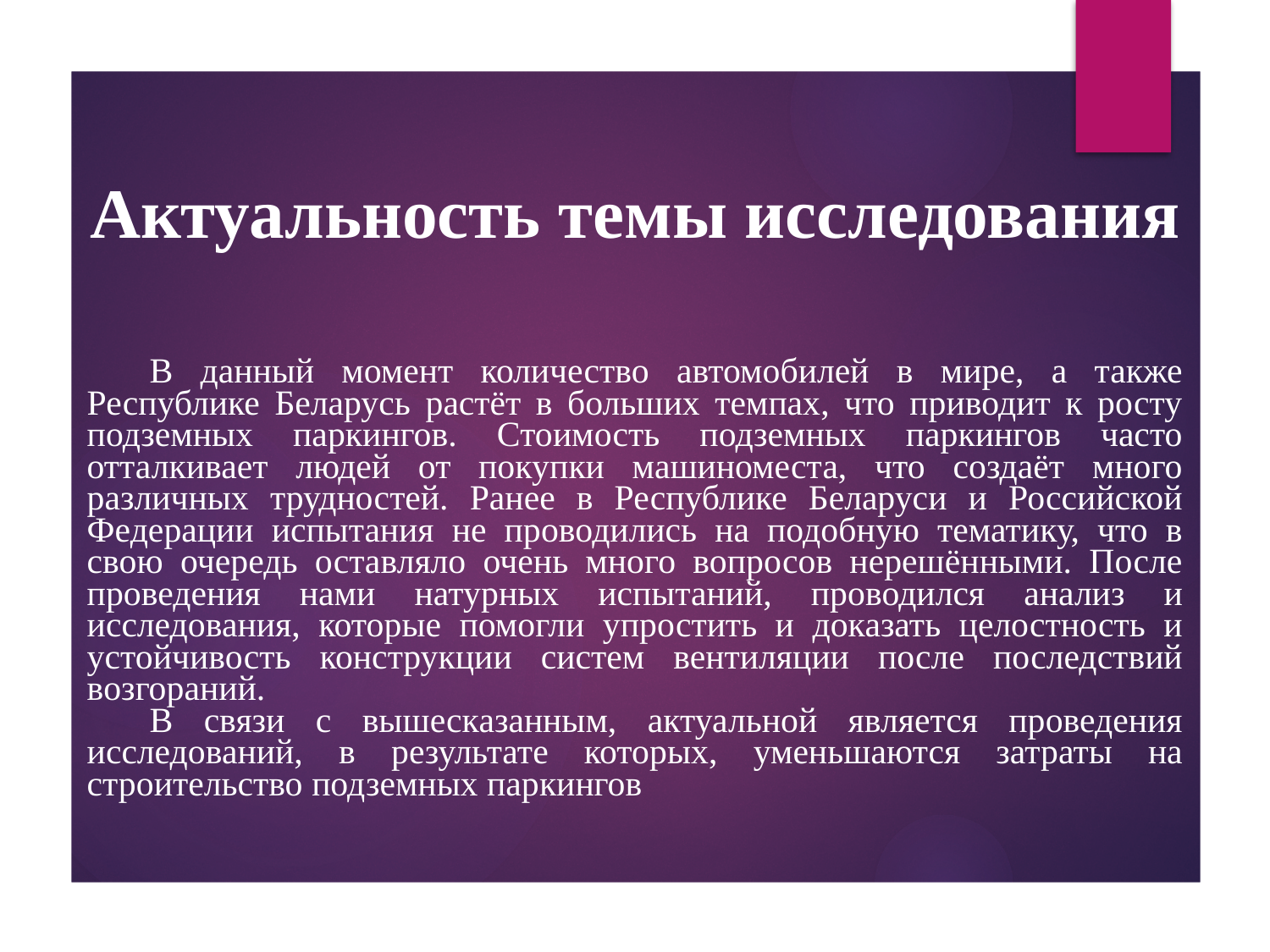

Актуальность темы исследования

В данный момент количество автомобилей в мире, а также Республике Беларусь растёт в больших темпах, что приводит к росту подземных паркингов. Стоимость подземных паркингов часто отталкивает людей от покупки машиноместа, что создаёт много различных трудностей. Ранее в Республике Беларуси и Российской Федерации испытания не проводились на подобную тематику, что в свою очередь оставляло очень много вопросов нерешёнными. После проведения нами натурных испытаний, проводился анализ и исследования, которые помогли упростить и доказать целостность и устойчивость конструкции систем вентиляции после последствий возгораний.
В связи с вышесказанным, актуальной является проведения исследований, в результате которых, уменьшаются затраты на строительство подземных паркингов
#